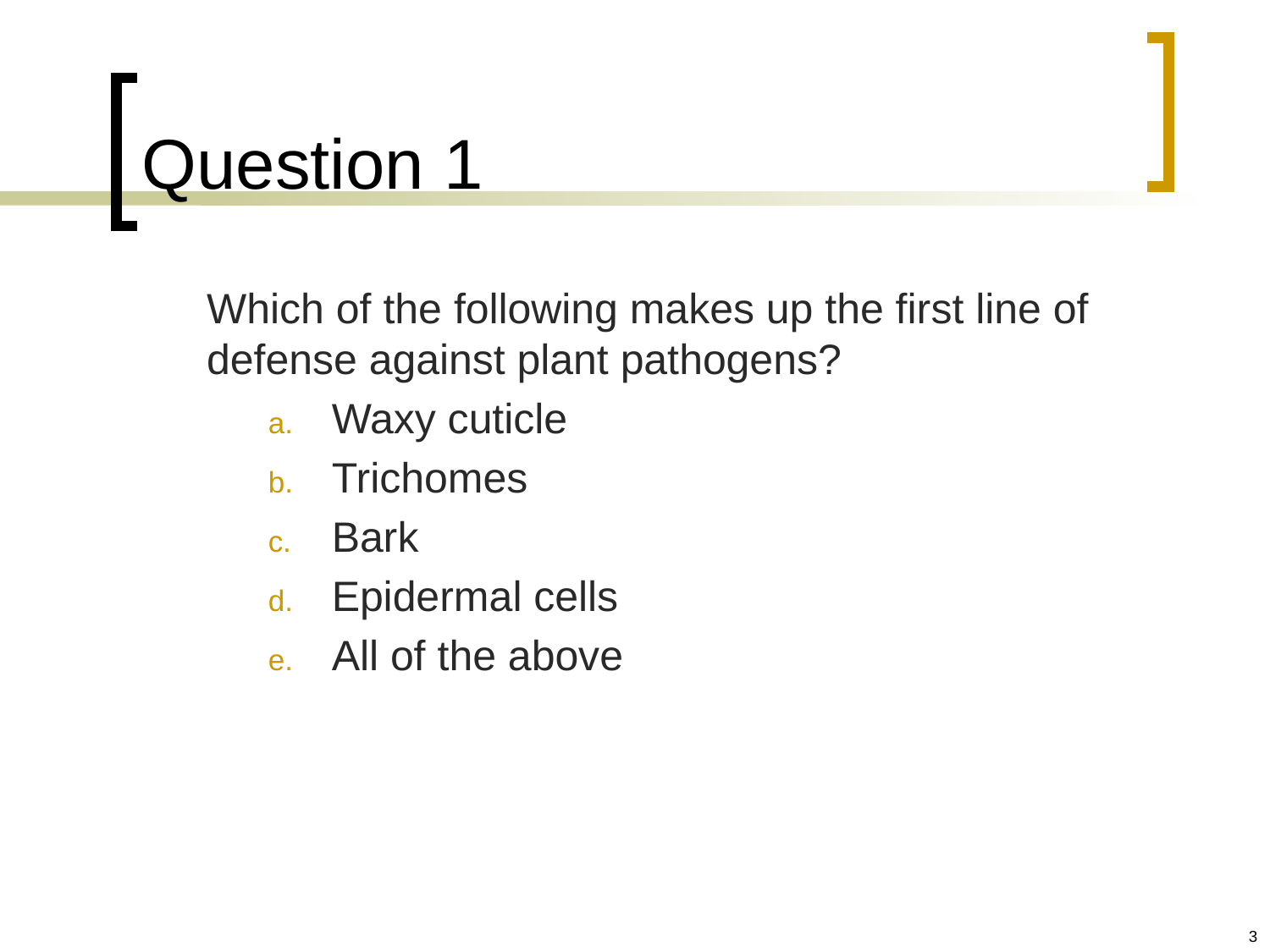

# Question 1
	Which of the following makes up the first line of defense against plant pathogens?
Waxy cuticle
Trichomes
Bark
Epidermal cells
All of the above